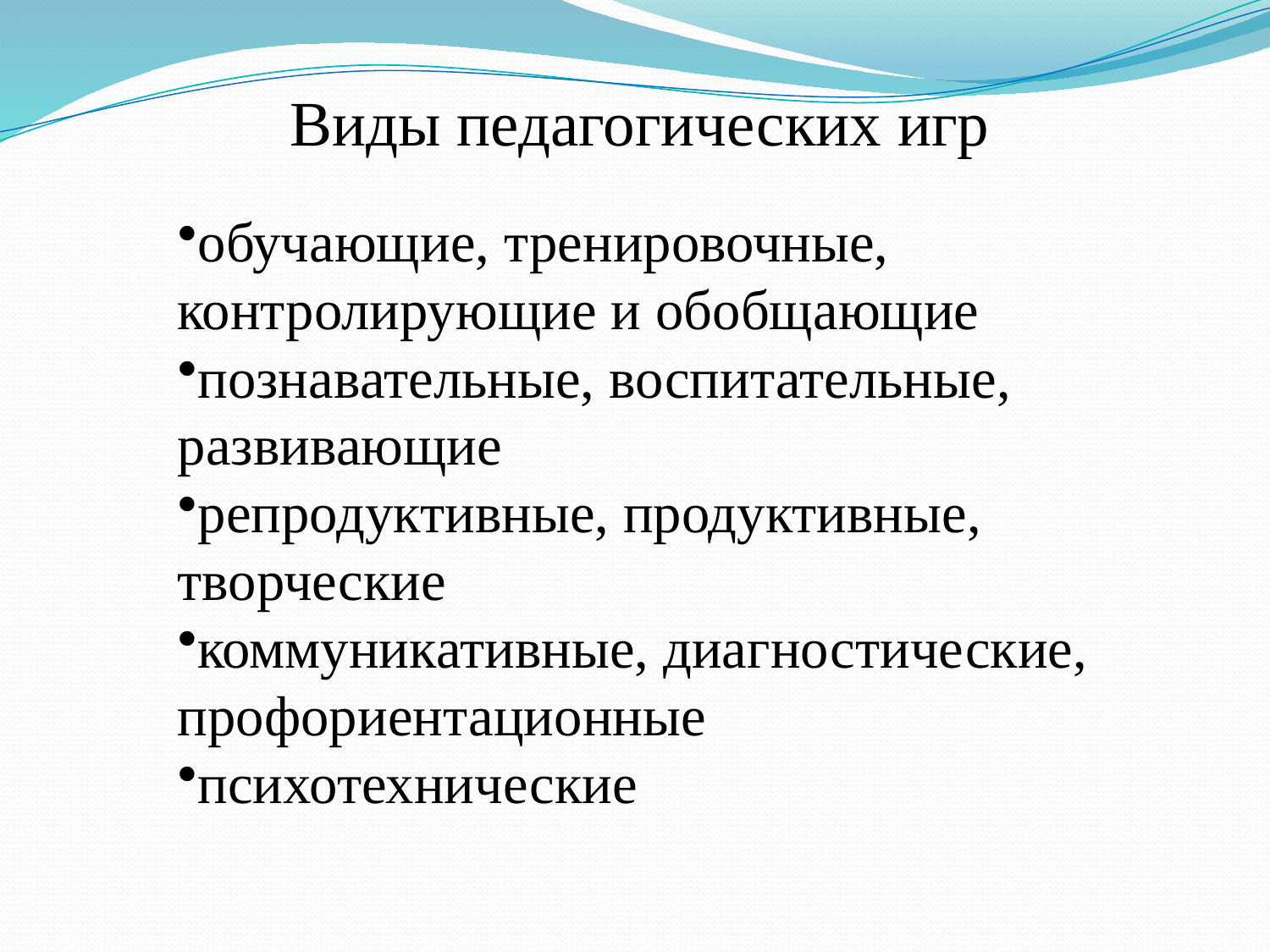

Виды педагогических игр

обучающие, тренировочные, контролирующие и обобщающие
познавательные, воспитательные, развивающие
репродуктивные, продуктивные, творческие
коммуникативные, диагностические,  профориентационные
психотехнические